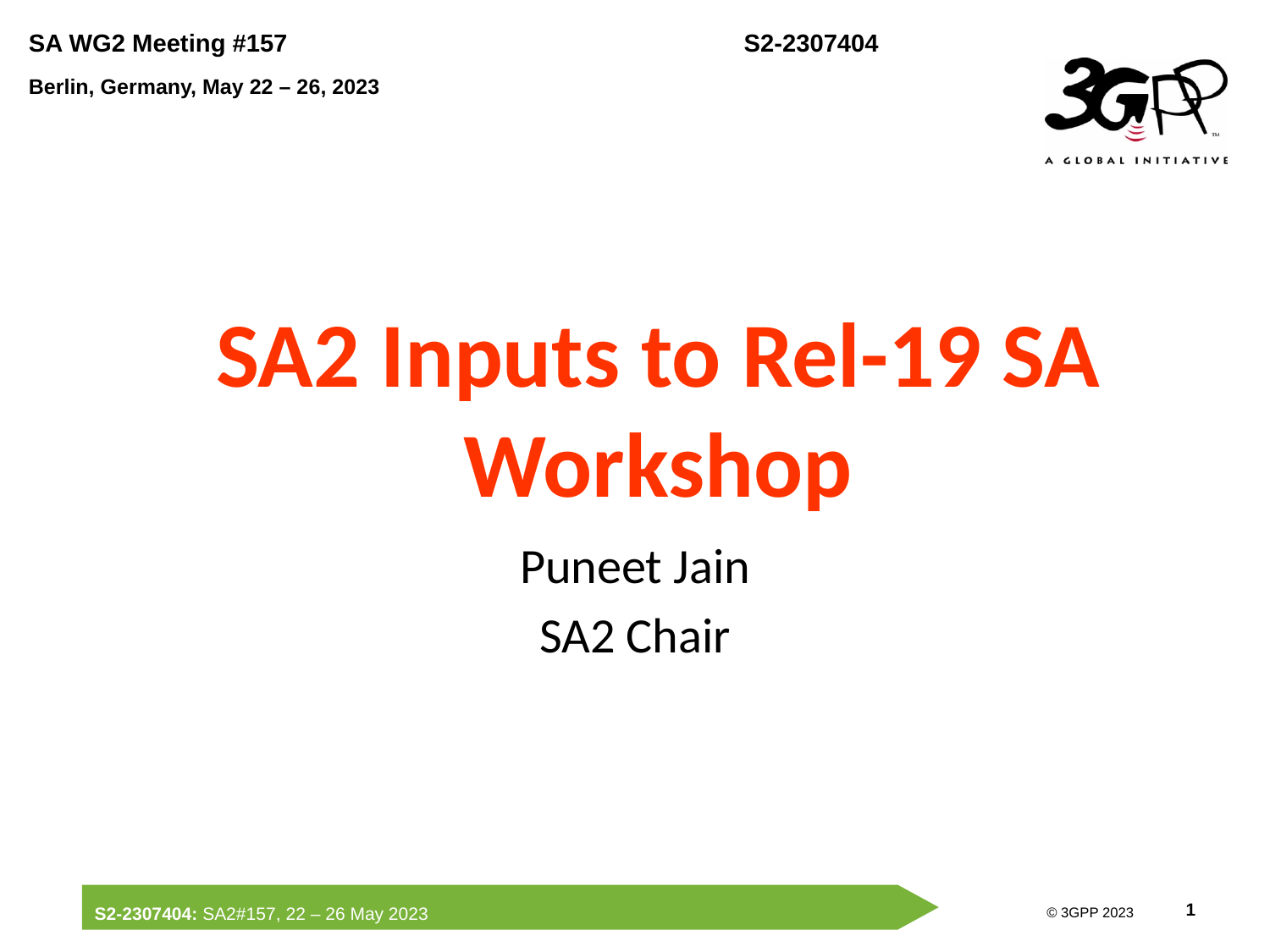

SA WG2 Meeting #157	S2-2307404
Berlin, Germany, May 22 – 26, 2023
SA2 Inputs to Rel-19 SA Workshop
Puneet Jain
SA2 Chair